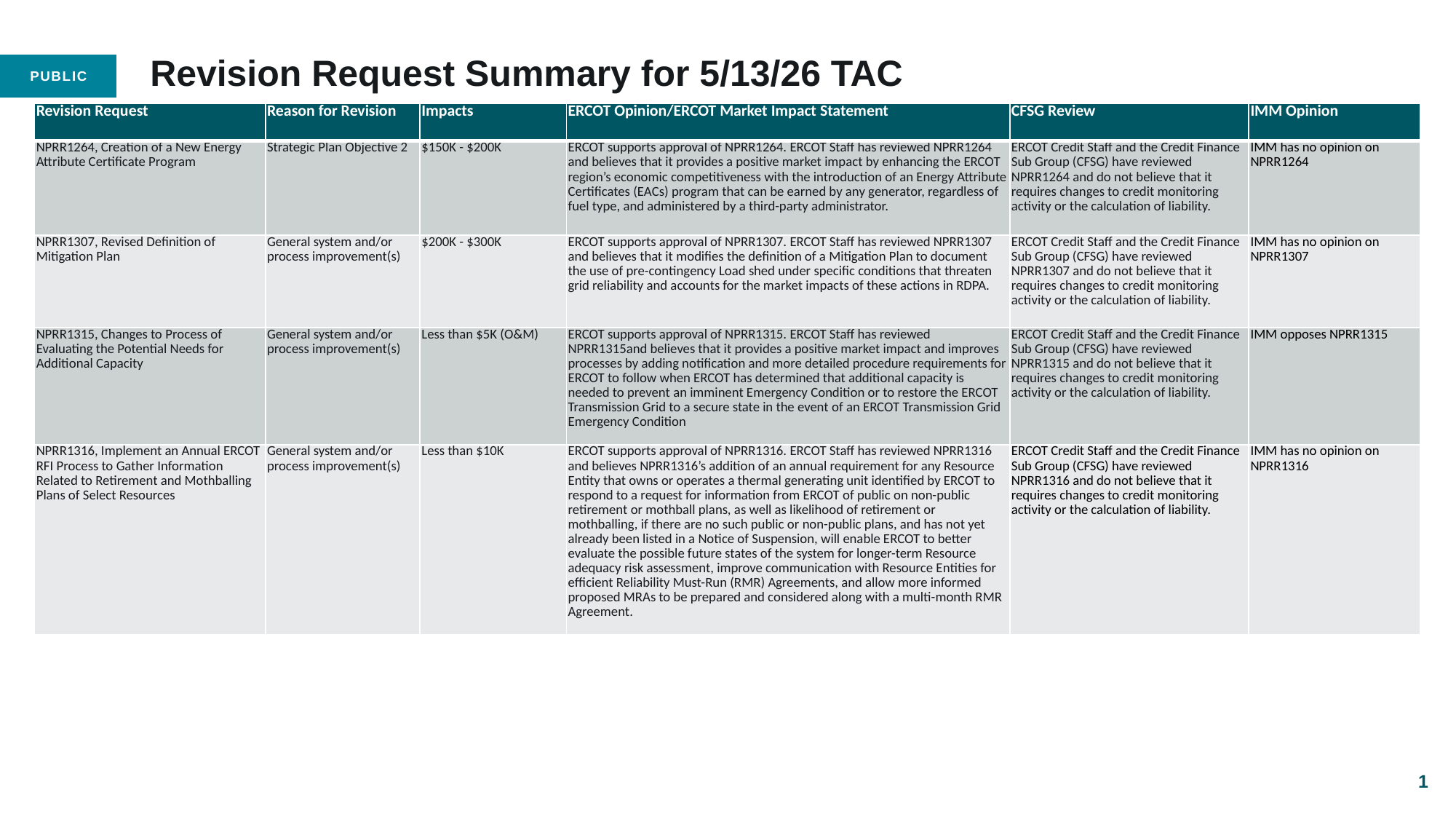

# Revision Request Summary for 5/13/26 TAC
| Revision Request | Reason for Revision | Impacts | ERCOT Opinion/ERCOT Market Impact Statement | CFSG Review | IMM Opinion |
| --- | --- | --- | --- | --- | --- |
| NPRR1264, Creation of a New Energy Attribute Certificate Program | Strategic Plan Objective 2 | $150K - $200K | ERCOT supports approval of NPRR1264. ERCOT Staff has reviewed NPRR1264 and believes that it provides a positive market impact by enhancing the ERCOT region’s economic competitiveness with the introduction of an Energy Attribute Certificates (EACs) program that can be earned by any generator, regardless of fuel type, and administered by a third-party administrator. | ERCOT Credit Staff and the Credit Finance Sub Group (CFSG) have reviewed NPRR1264 and do not believe that it requires changes to credit monitoring activity or the calculation of liability. | IMM has no opinion on NPRR1264 |
| NPRR1307, Revised Definition of Mitigation Plan | General system and/or process improvement(s) | $200K - $300K | ERCOT supports approval of NPRR1307. ERCOT Staff has reviewed NPRR1307 and believes that it modifies the definition of a Mitigation Plan to document the use of pre-contingency Load shed under specific conditions that threaten grid reliability and accounts for the market impacts of these actions in RDPA. | ERCOT Credit Staff and the Credit Finance Sub Group (CFSG) have reviewed NPRR1307 and do not believe that it requires changes to credit monitoring activity or the calculation of liability. | IMM has no opinion on NPRR1307 |
| NPRR1315, Changes to Process of Evaluating the Potential Needs for Additional Capacity | General system and/or process improvement(s) | Less than $5K (O&M) | ERCOT supports approval of NPRR1315. ERCOT Staff has reviewed NPRR1315and believes that it provides a positive market impact and improves processes by adding notification and more detailed procedure requirements for ERCOT to follow when ERCOT has determined that additional capacity is needed to prevent an imminent Emergency Condition or to restore the ERCOT Transmission Grid to a secure state in the event of an ERCOT Transmission Grid Emergency Condition | ERCOT Credit Staff and the Credit Finance Sub Group (CFSG) have reviewed NPRR1315 and do not believe that it requires changes to credit monitoring activity or the calculation of liability. | IMM opposes NPRR1315 |
| NPRR1316, Implement an Annual ERCOT RFI Process to Gather Information Related to Retirement and Mothballing Plans of Select Resources | General system and/or process improvement(s) | Less than $10K | ERCOT supports approval of NPRR1316. ERCOT Staff has reviewed NPRR1316 and believes NPRR1316’s addition of an annual requirement for any Resource Entity that owns or operates a thermal generating unit identified by ERCOT to respond to a request for information from ERCOT of public on non-public retirement or mothball plans, as well as likelihood of retirement or mothballing, if there are no such public or non-public plans, and has not yet already been listed in a Notice of Suspension, will enable ERCOT to better evaluate the possible future states of the system for longer-term Resource adequacy risk assessment, improve communication with Resource Entities for efficient Reliability Must-Run (RMR) Agreements, and allow more informed proposed MRAs to be prepared and considered along with a multi-month RMR Agreement. | ERCOT Credit Staff and the Credit Finance Sub Group (CFSG) have reviewed NPRR1316 and do not believe that it requires changes to credit monitoring activity or the calculation of liability. | IMM has no opinion on NPRR1316 |

1